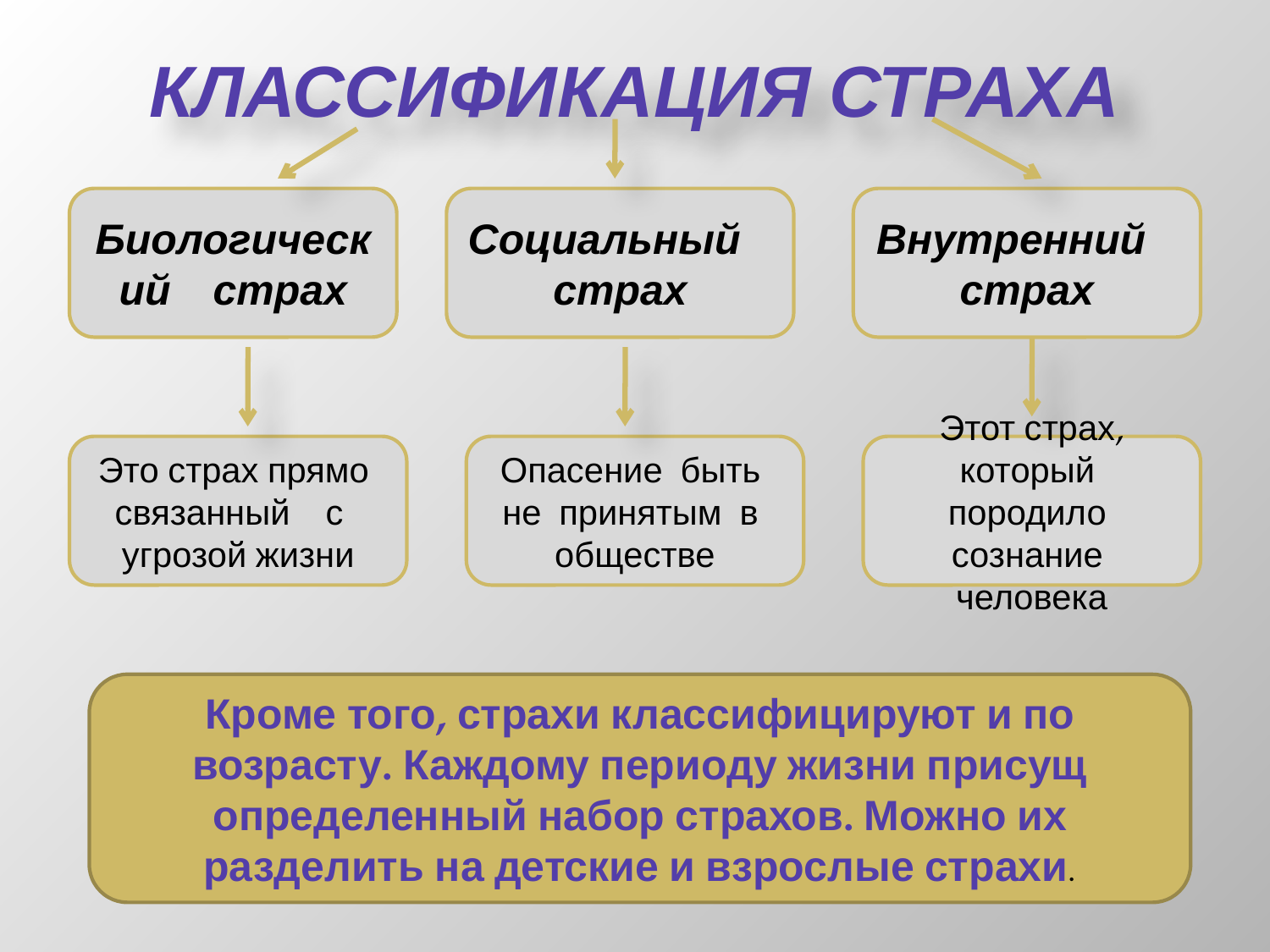

# КЛАССИФИКАЦИЯ СТРАХА
Биологический    страх
Социальный    страх
Внутренний    страх
Это страх прямо  связанный    с   угрозой жизни
Опасение  быть  не  принятым  в  обществе
Этот страх, который  породило  сознание  человека
Кроме того, страхи классифицируют и по возрасту. Каждому периоду жизни присущ определенный набор страхов. Можно их разделить на детские и взрослые страхи.